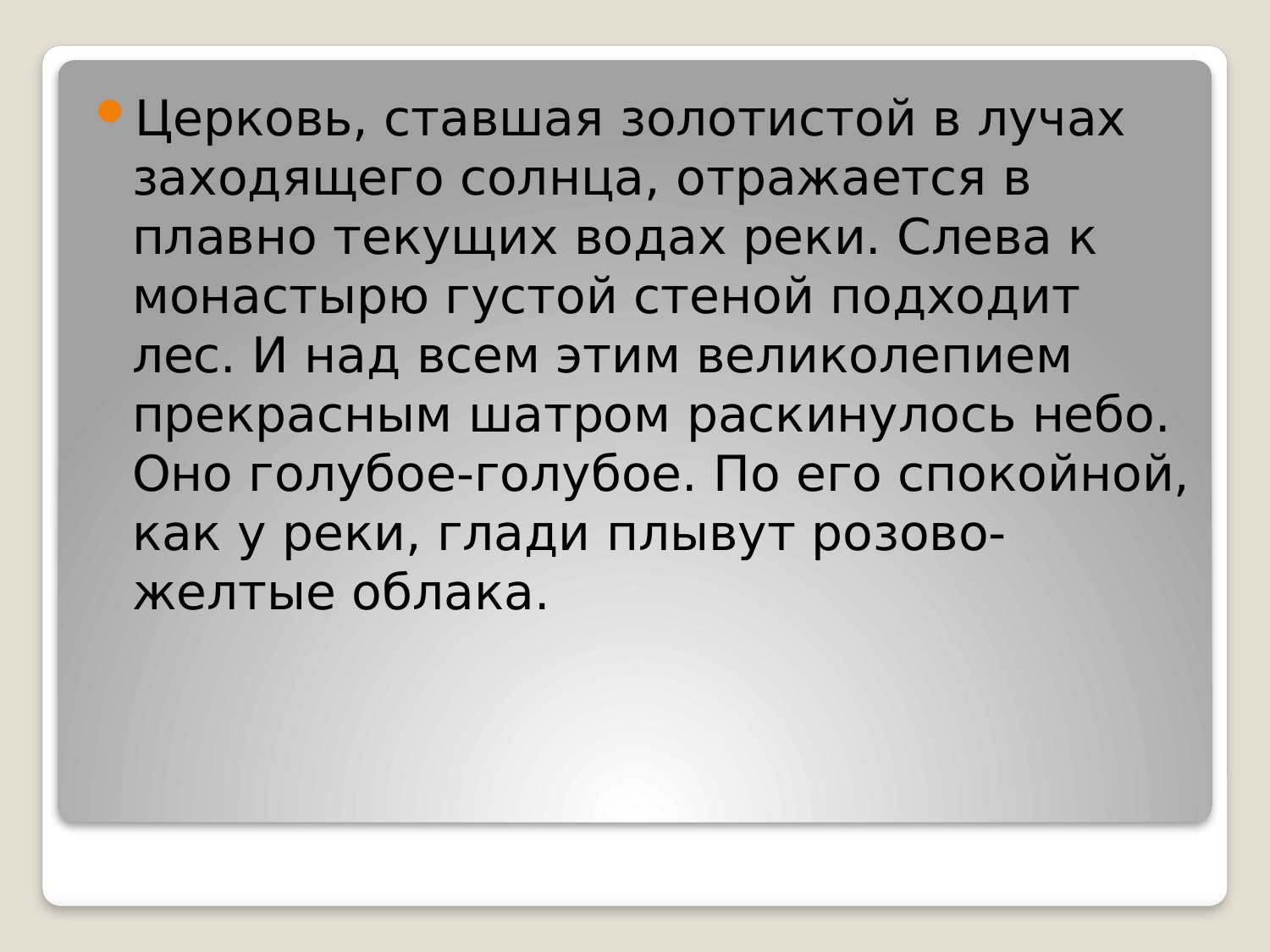

Церковь, ставшая золотистой в лучах заходящего солнца, отражается в плавно текущих водах реки. Слева к монастырю густой стеной подходит лес. И над всем этим великолепием прекрасным шатром раскинулось небо. Оно голубое-голубое. По его спокойной, как у реки, глади плывут розово-желтые облака.
#